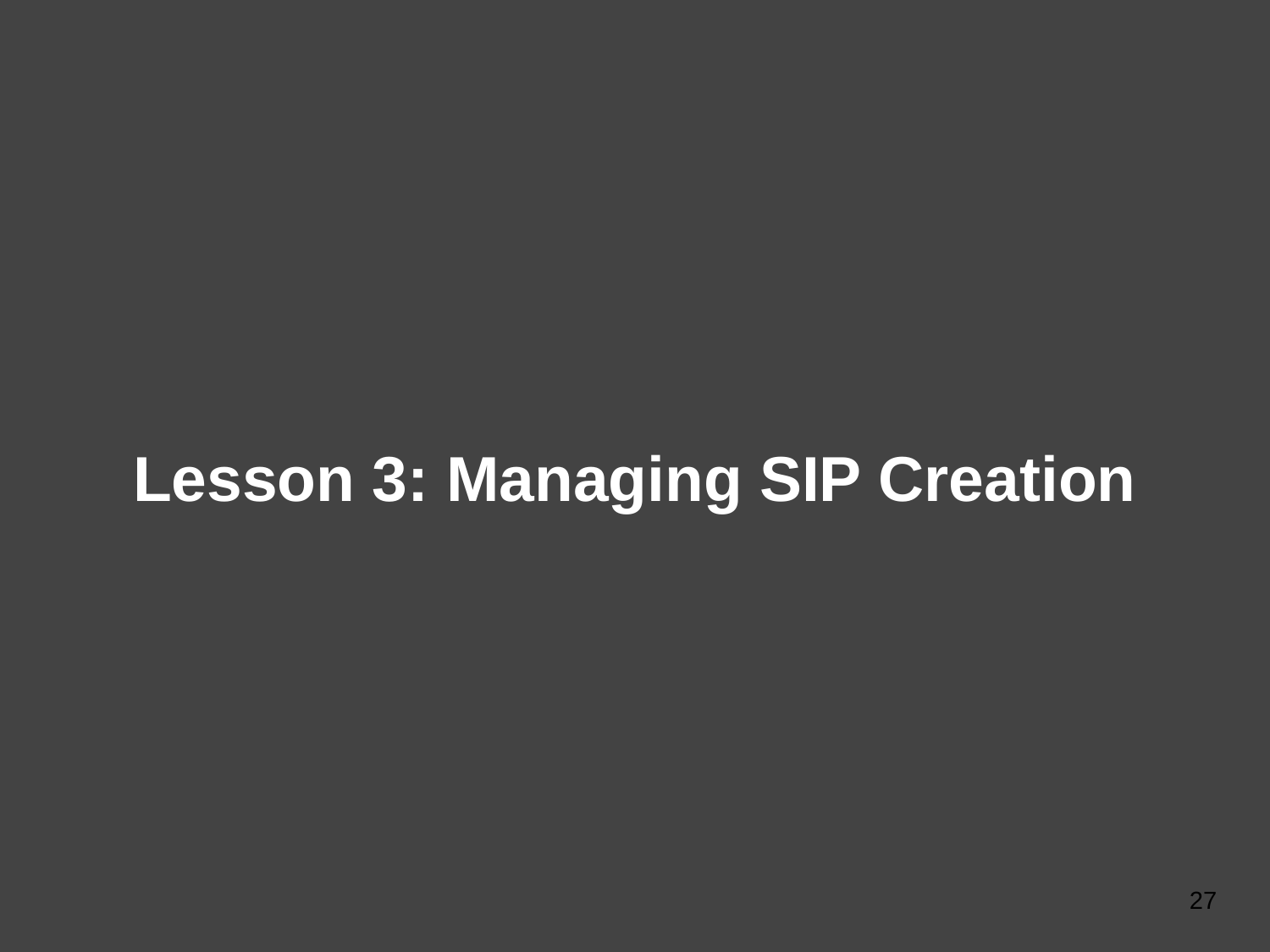

# Lesson 3: Managing SIP Creation
27